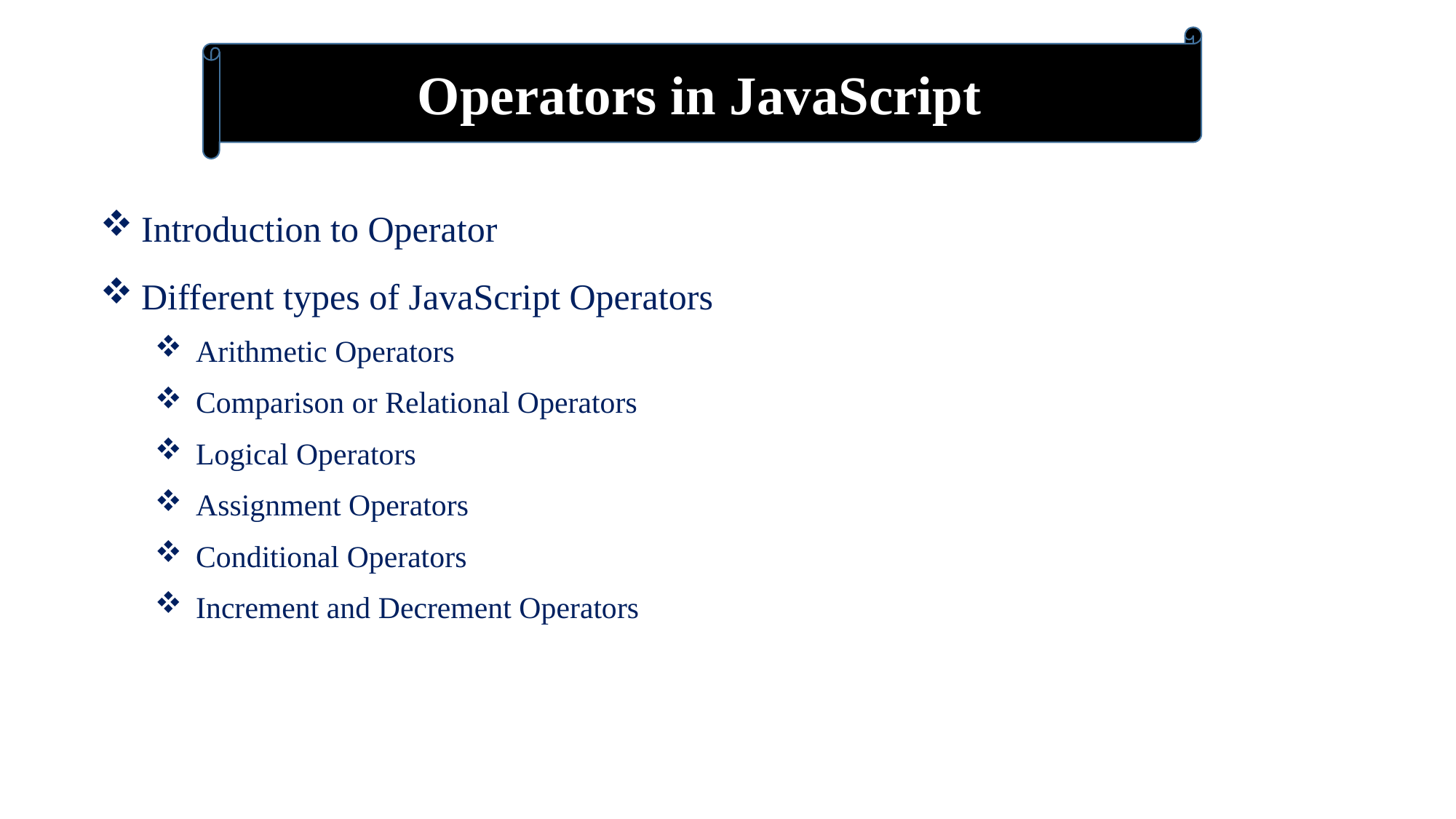

Operators in JavaScript
Introduction to Operator
Different types of JavaScript Operators
Arithmetic Operators
Comparison or Relational Operators
Logical Operators
Assignment Operators
Conditional Operators
Increment and Decrement Operators